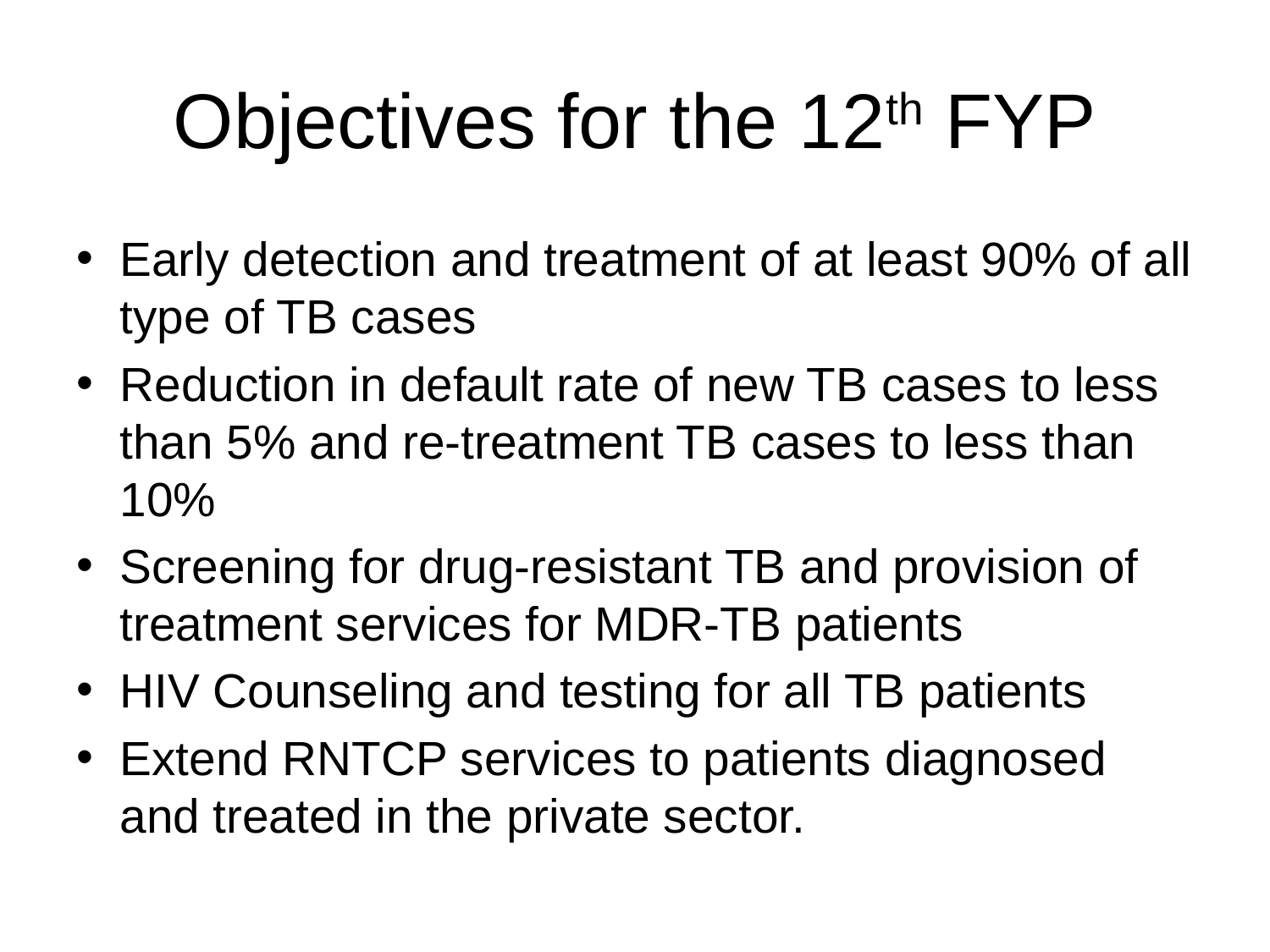

# Objectives for the 12th FYP
Early detection and treatment of at least 90% of all type of TB cases
Reduction in default rate of new TB cases to less than 5% and re-treatment TB cases to less than 10%
Screening for drug-resistant TB and provision of treatment services for MDR-TB patients
HIV Counseling and testing for all TB patients
Extend RNTCP services to patients diagnosed and treated in the private sector.